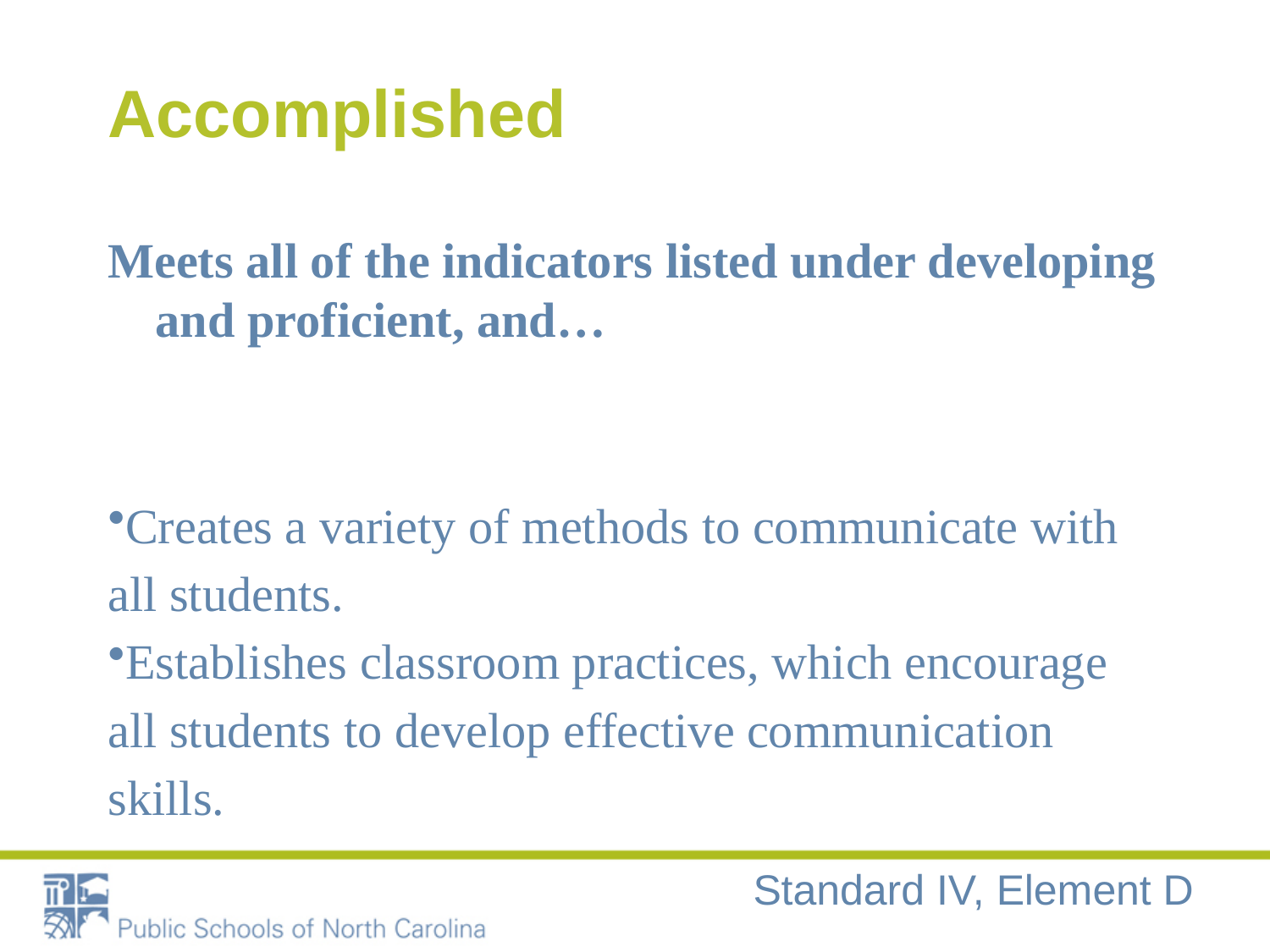

# Accomplished
Meets all of the indicators listed under developing and proficient, and…

Creates a variety of methods to communicate with all students.
Establishes classroom practices, which encourage all students to develop effective communication skills.

Standard IV, Element D